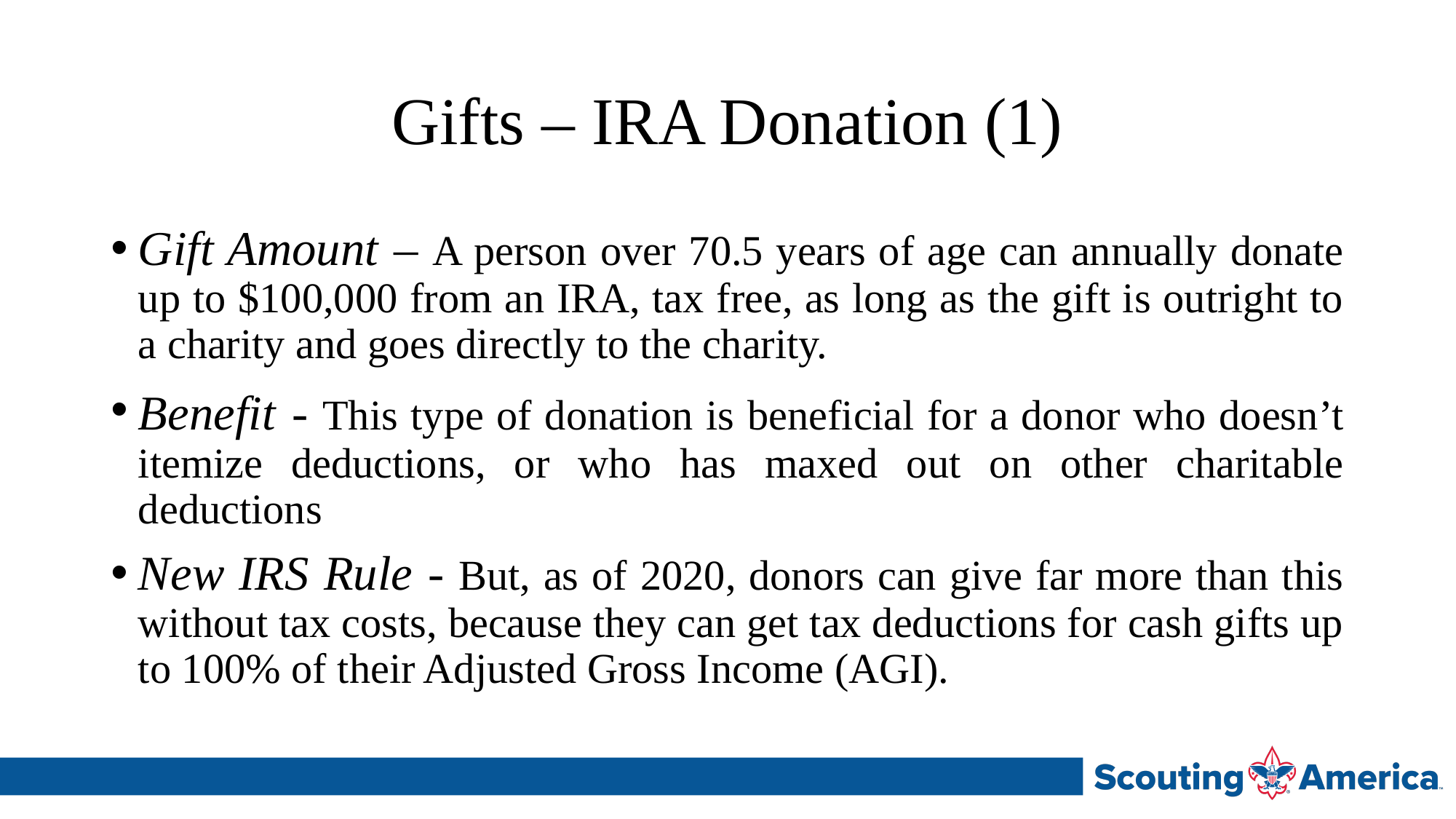

# Gifts – IRA Donation (1)
Gift Amount – A person over 70.5 years of age can annually donate up to $100,000 from an IRA, tax free, as long as the gift is outright to a charity and goes directly to the charity.
Benefit - This type of donation is beneficial for a donor who doesn’t itemize deductions, or who has maxed out on other charitable deductions
New IRS Rule - But, as of 2020, donors can give far more than this without tax costs, because they can get tax deductions for cash gifts up to 100% of their Adjusted Gross Income (AGI).